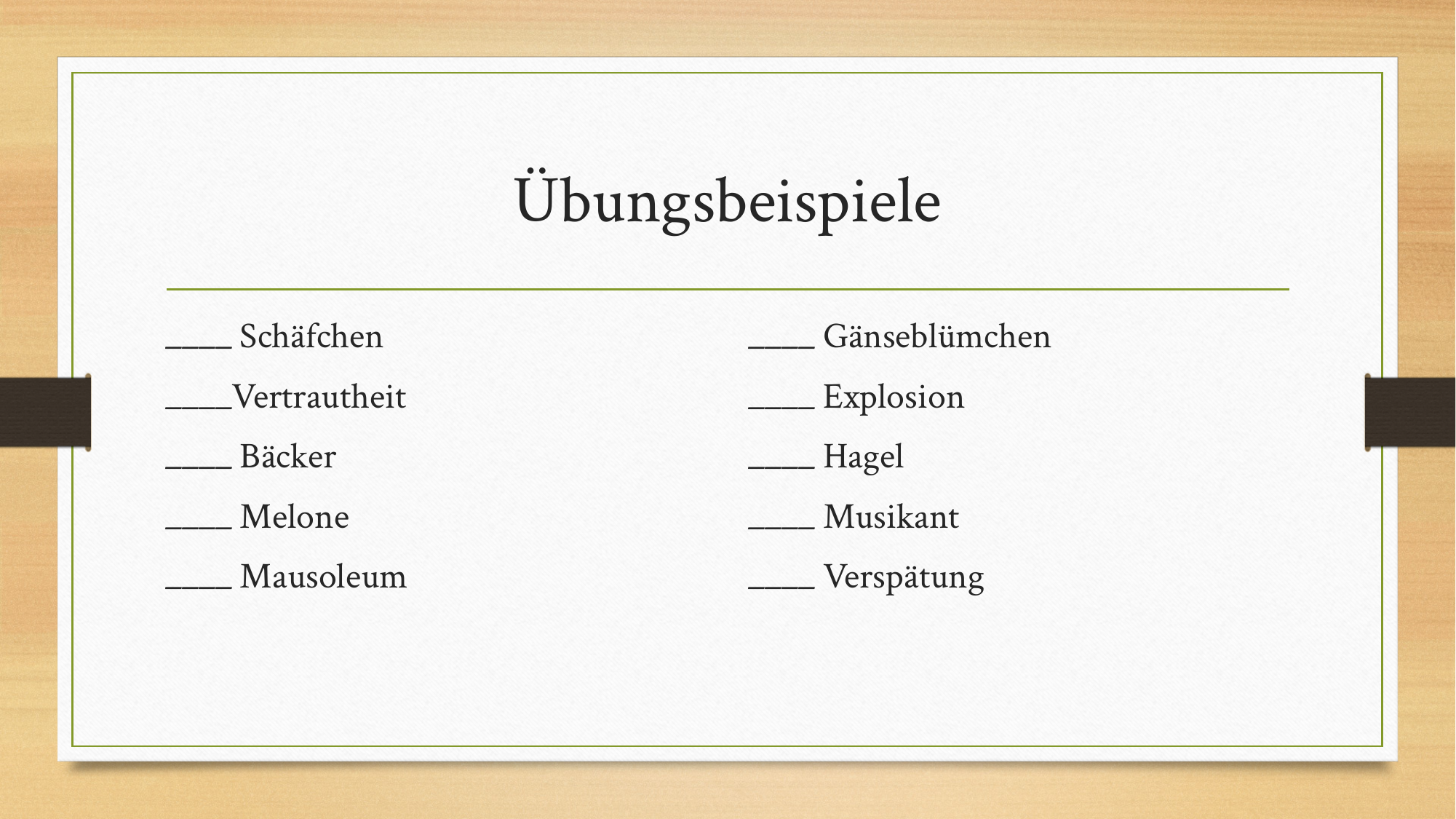

# Übungsbeispiele
____ Schäfchen
____Vertrautheit
____ Bäcker
____ Melone
____ Mausoleum

____ Gänseblümchen
____ Explosion
____ Hagel
____ Musikant
____ Verspätung